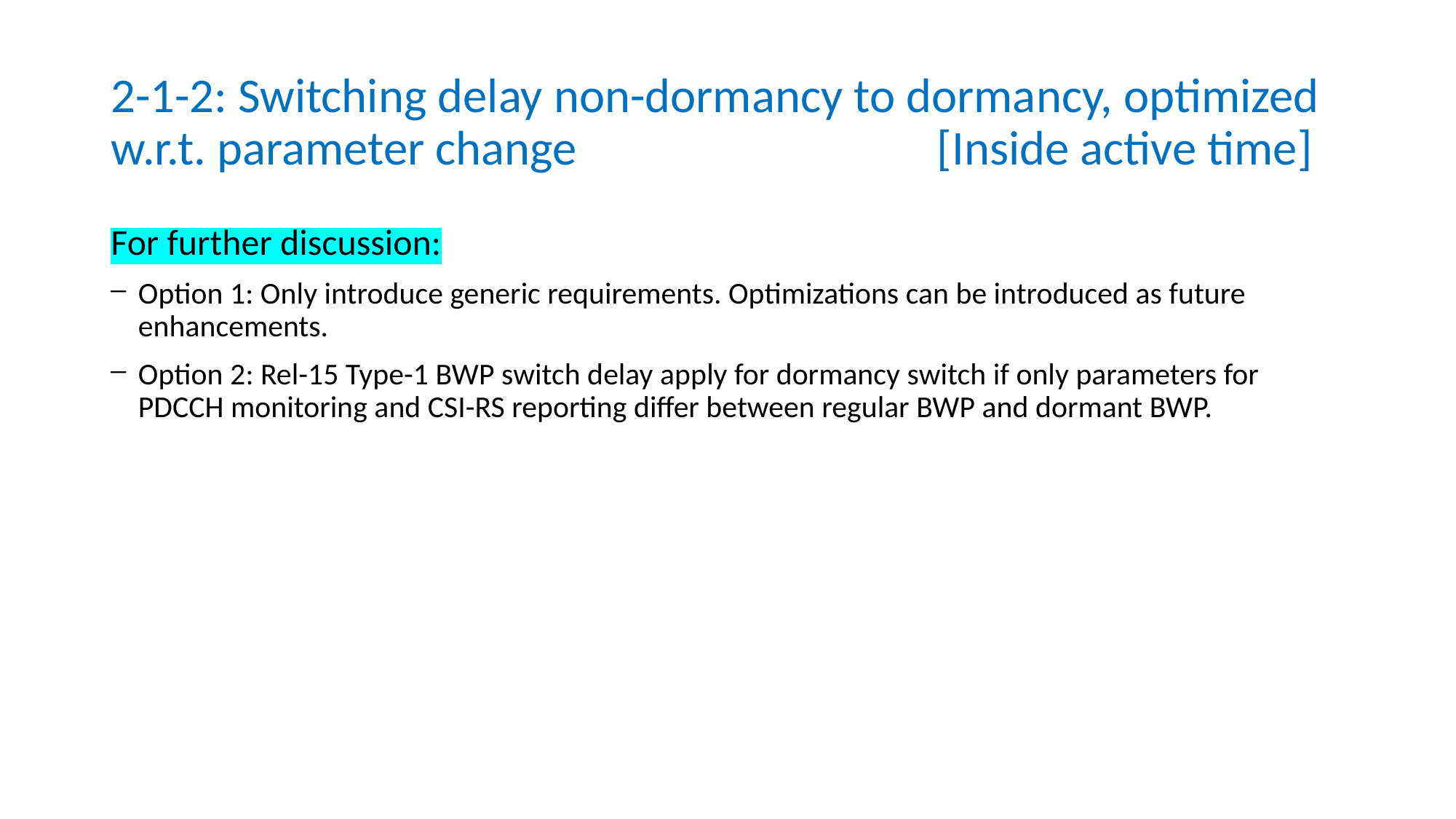

# 2-1-2: Switching delay non-dormancy to dormancy, optimized w.r.t. parameter change                                 [Inside active time]
For further discussion:
Option 1: Only introduce generic requirements. Optimizations can be introduced as future enhancements.
Option 2: Rel-15 Type-1 BWP switch delay apply for dormancy switch if only parameters for PDCCH monitoring and CSI-RS reporting differ between regular BWP and dormant BWP.